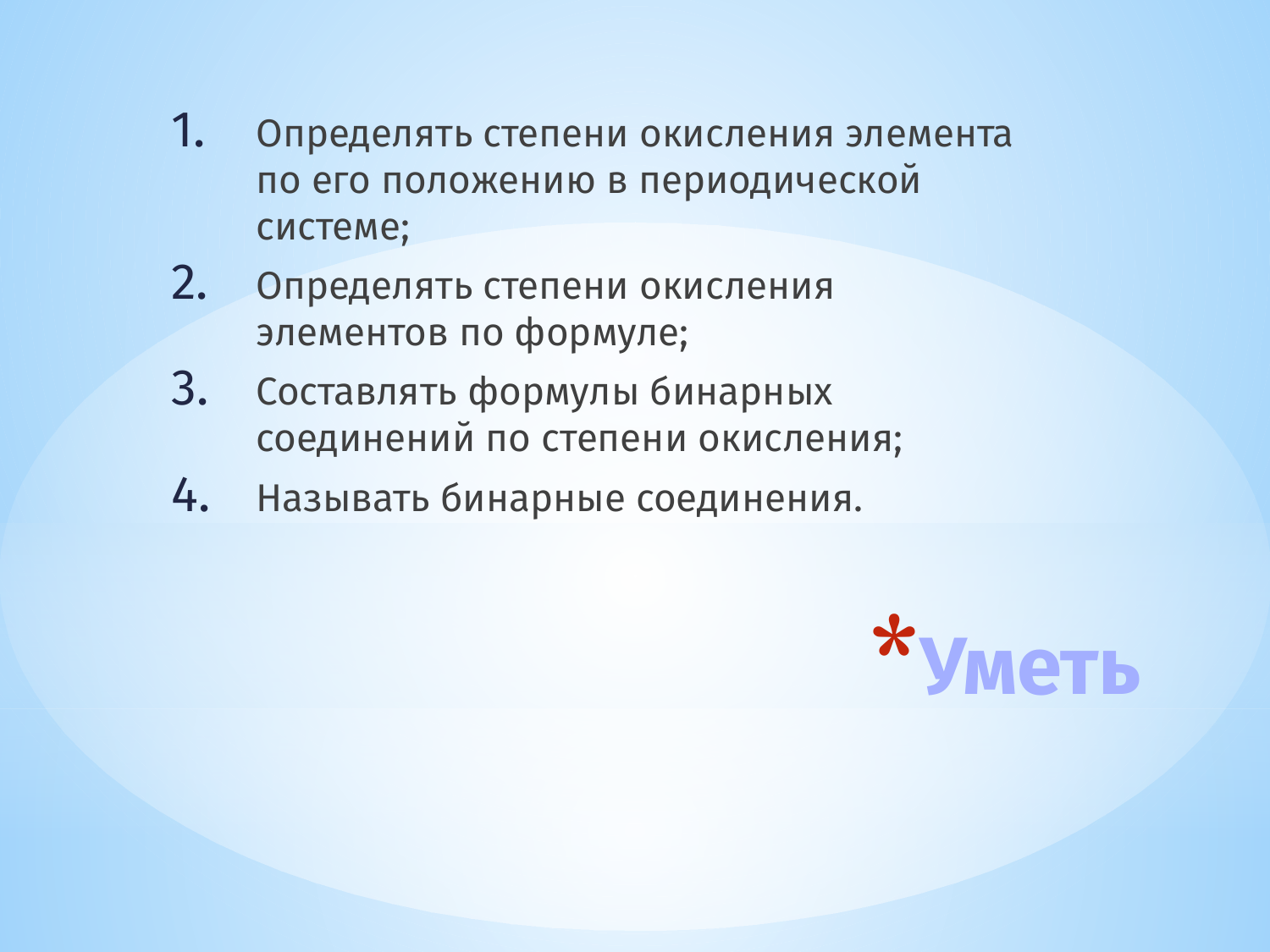

Определять степени окисления элемента по его положению в периодической системе;
Определять степени окисления элементов по формуле;
Составлять формулы бинарных соединений по степени окисления;
Называть бинарные соединения.

# Уметь